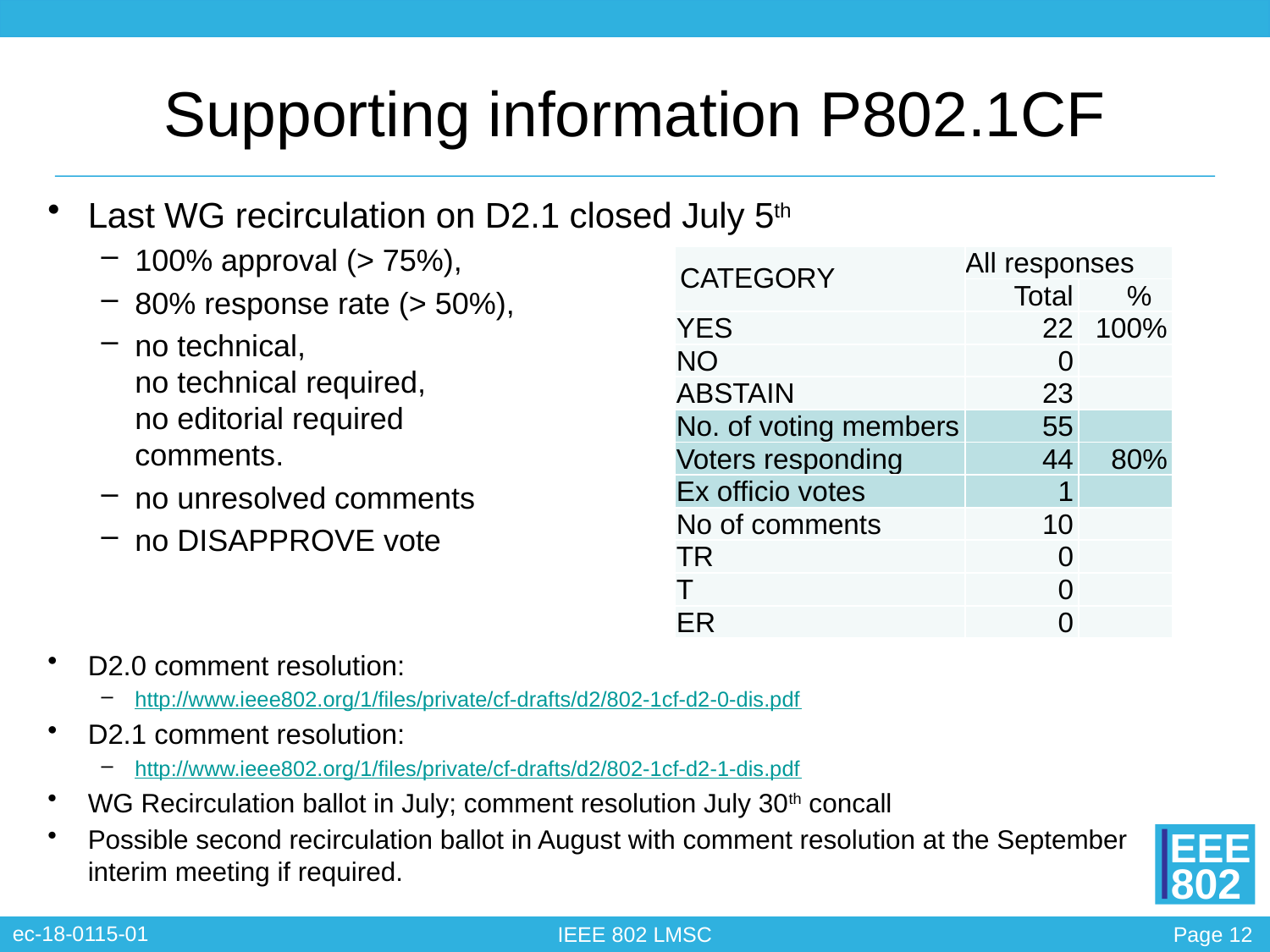

# Supporting information P802.1CF
Last WG recirculation on D2.1 closed July 5th
100% approval (> 75%),
80% response rate (> 50%),
no technical,
no technical required,
no editorial required
comments.
no unresolved comments
no DISAPPROVE vote

D2.0 comment resolution:
http://www.ieee802.org/1/files/private/cf-drafts/d2/802-1cf-d2-0-dis.pdf
D2.1 comment resolution:
http://www.ieee802.org/1/files/private/cf-drafts/d2/802-1cf-d2-1-dis.pdf
WG Recirculation ballot in July; comment resolution July 30th concall
Possible second recirculation ballot in August with comment resolution at the September interim meeting if required.
| CATEGORY | All responses |  |
| --- | --- | --- |
|  | Total | % |
| YES | 22 | 100% |
| NO | 0 |  |
| ABSTAIN | 23 |  |
| No. of voting members | 55 |  |
| Voters responding | 44 | 80% |
| Ex officio votes | 1 |  |
| No of comments | 10 |  |
| TR | 0 |  |
| T | 0 |  |
| ER | 0 |  |